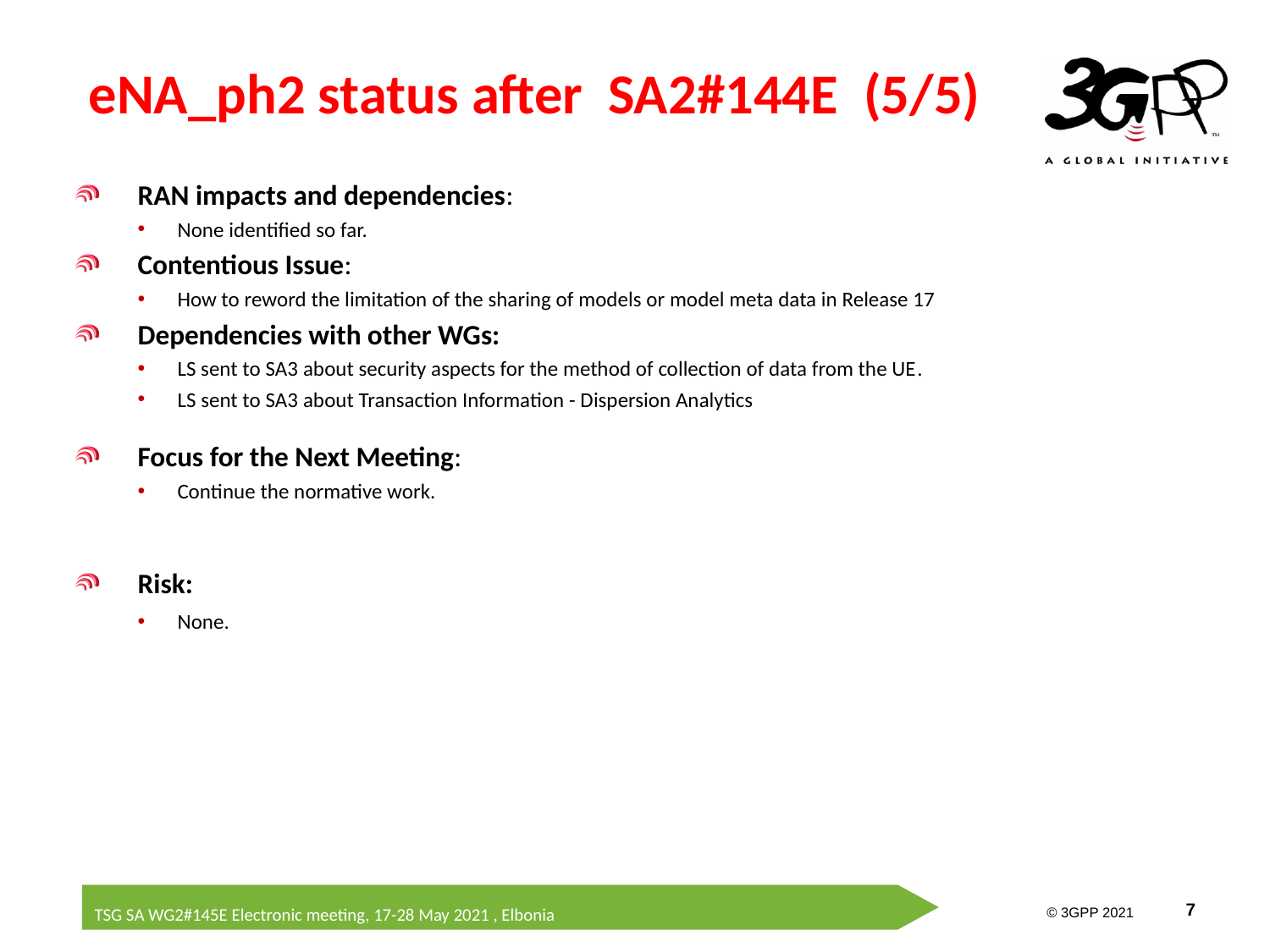

# eNA_ph2 status after  SA2#144E  (5/5)
RAN impacts and dependencies:
None identified so far.
Contentious Issue:
How to reword the limitation of the sharing of models or model meta data in Release 17
Dependencies with other WGs:
LS sent to SA3 about security aspects for the method of collection of data from the UE.
LS sent to SA3 about Transaction Information - Dispersion Analytics

Focus for the Next Meeting:
Continue the normative work.

Risk:
None.